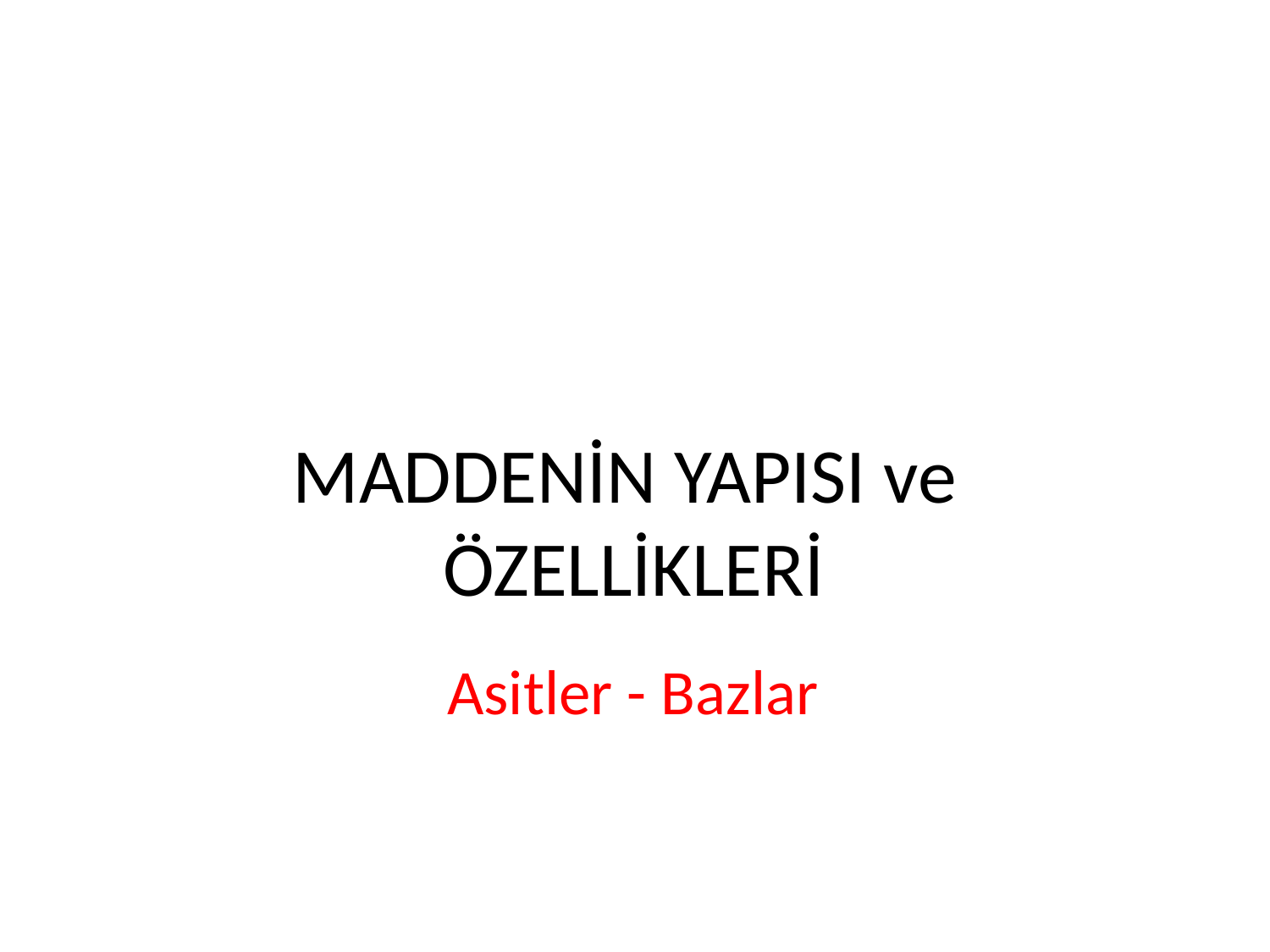

# MADDENİN YAPISI ve ÖZELLİKLERİ
Asitler - Bazlar